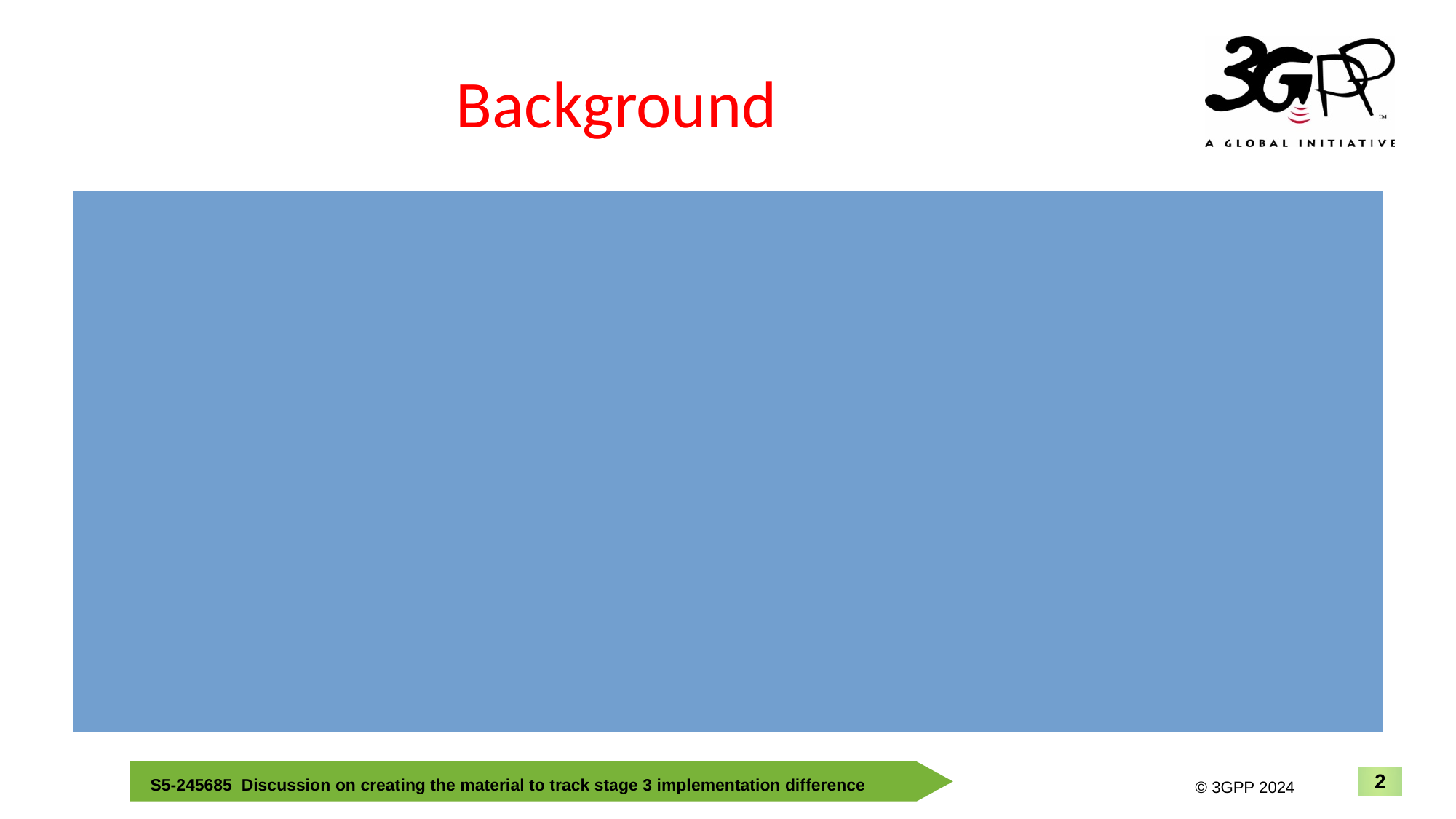

# Background
There is an ongoing discussion regarding live document (https://nwm-trial.etsi.org/#/documents/8901)
After SA5#154 it has been found that the Living document output is not up to date with all “gap fillers” because many YANG Rel-18 gap fillers the last year were provided in batches for practical reasons. It seems difficult to get around this issue unless we force all “gap fillers” to be made “one by one for every stage 2 CR creating the gap”, which seems to be very impractical with conventional method.
Option 4, was presented in the Rapporteur call. This involves using a wiki to gather gap information from CR authors but may increase their workload.
A more efficient and automated method for generating tracking materials is required.

Note: How to publish the material is a separate topic, and not in scope of the present document.